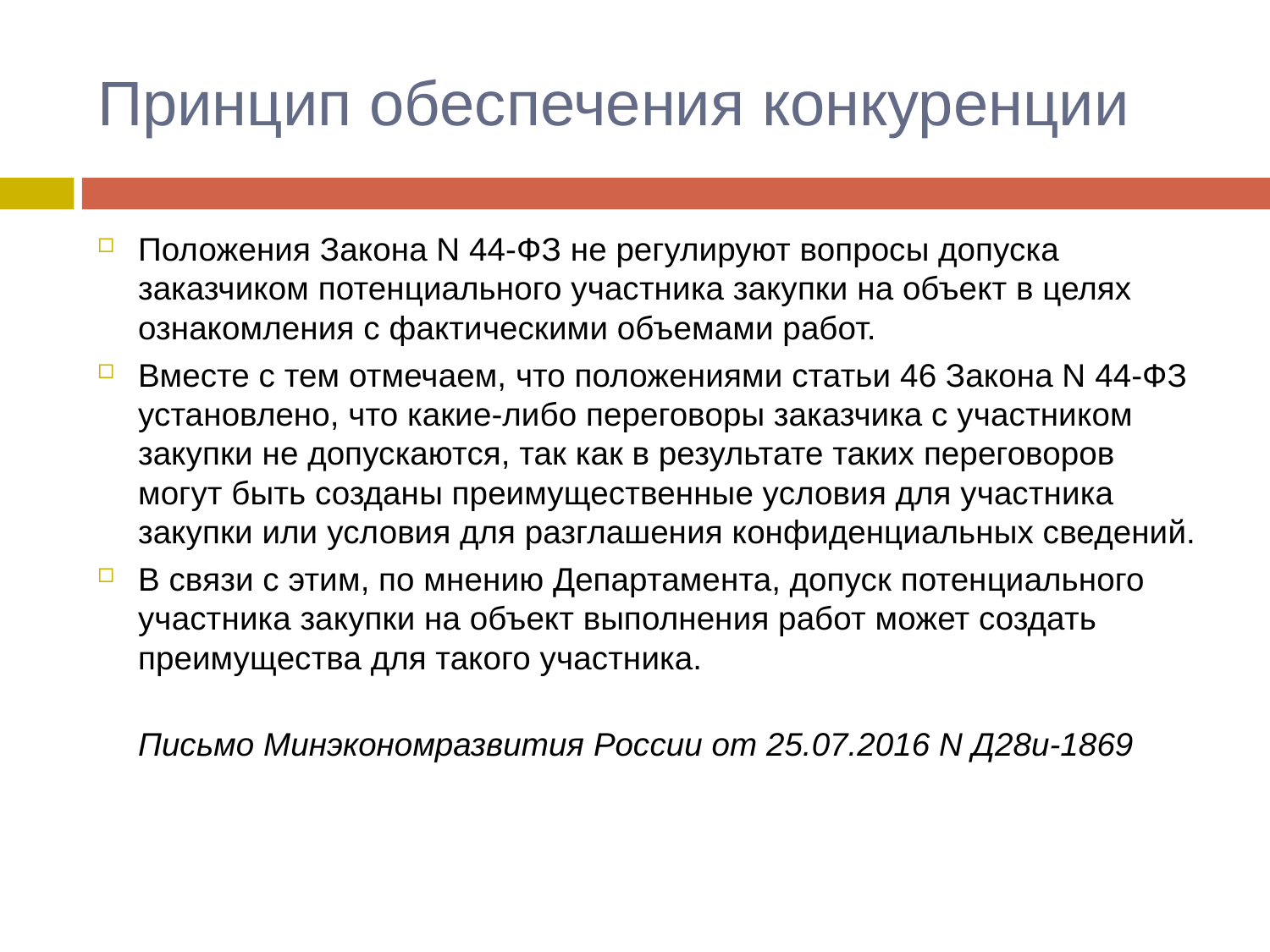

# Принцип обеспечения конкуренции
Положения Закона N 44-ФЗ не регулируют вопросы допуска заказчиком потенциального участника закупки на объект в целях ознакомления с фактическими объемами работ.
Вместе с тем отмечаем, что положениями статьи 46 Закона N 44-ФЗ установлено, что какие-либо переговоры заказчика с участником закупки не допускаются, так как в результате таких переговоров могут быть созданы преимущественные условия для участника закупки или условия для разглашения конфиденциальных сведений.
В связи с этим, по мнению Департамента, допуск потенциального участника закупки на объект выполнения работ может создать преимущества для такого участника.
Письмо Минэкономразвития России от 25.07.2016 N Д28и-1869